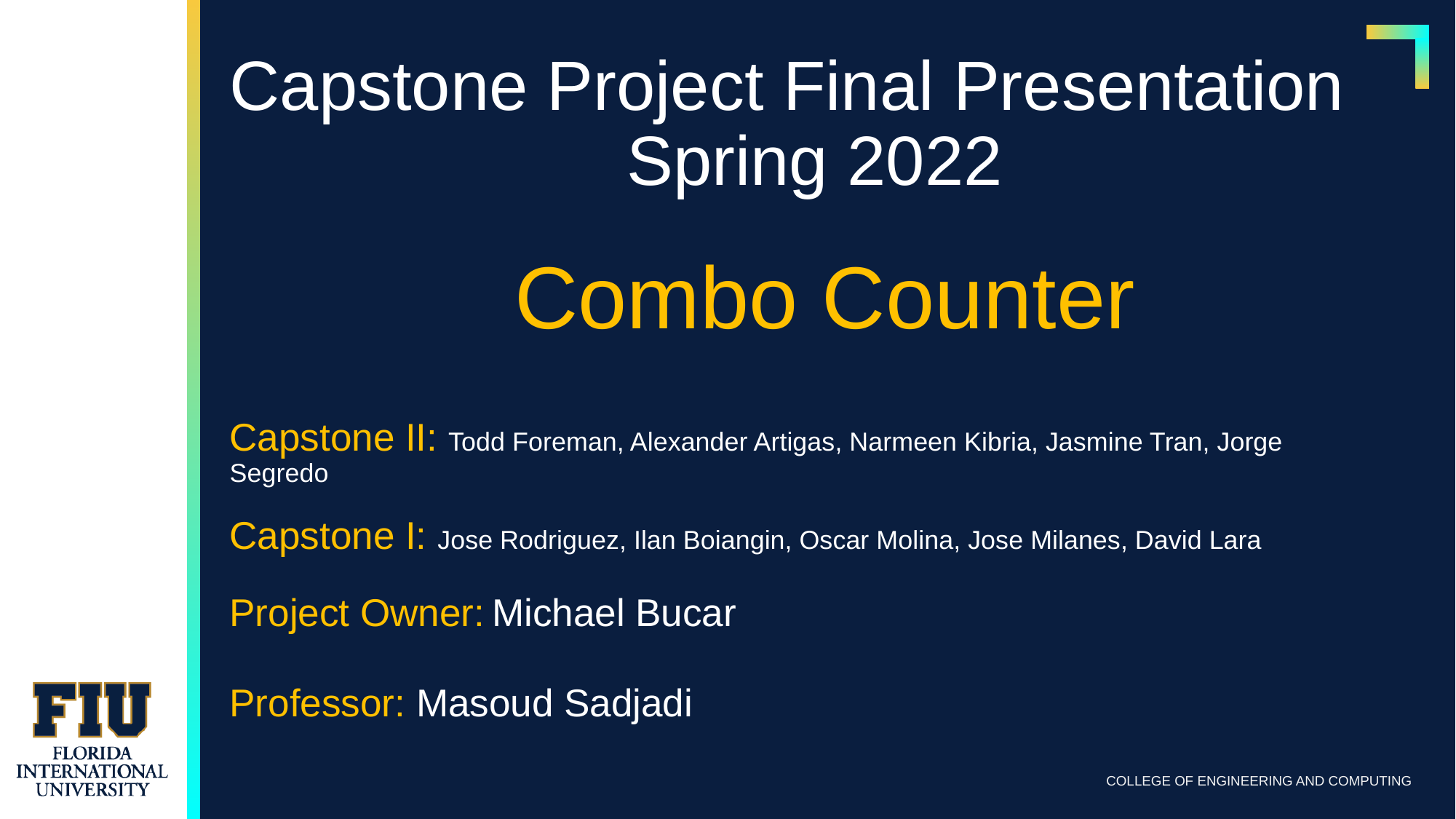

# Capstone Project Final Presentation
Spring 2022
Combo Counter
Capstone II: Todd Foreman, Alexander Artigas, Narmeen Kibria, Jasmine Tran, Jorge Segredo

Capstone I: Jose Rodriguez, Ilan Boiangin, Oscar Molina, Jose Milanes, David Lara

Project Owner: Michael Bucar

Professor: Masoud Sadjadi